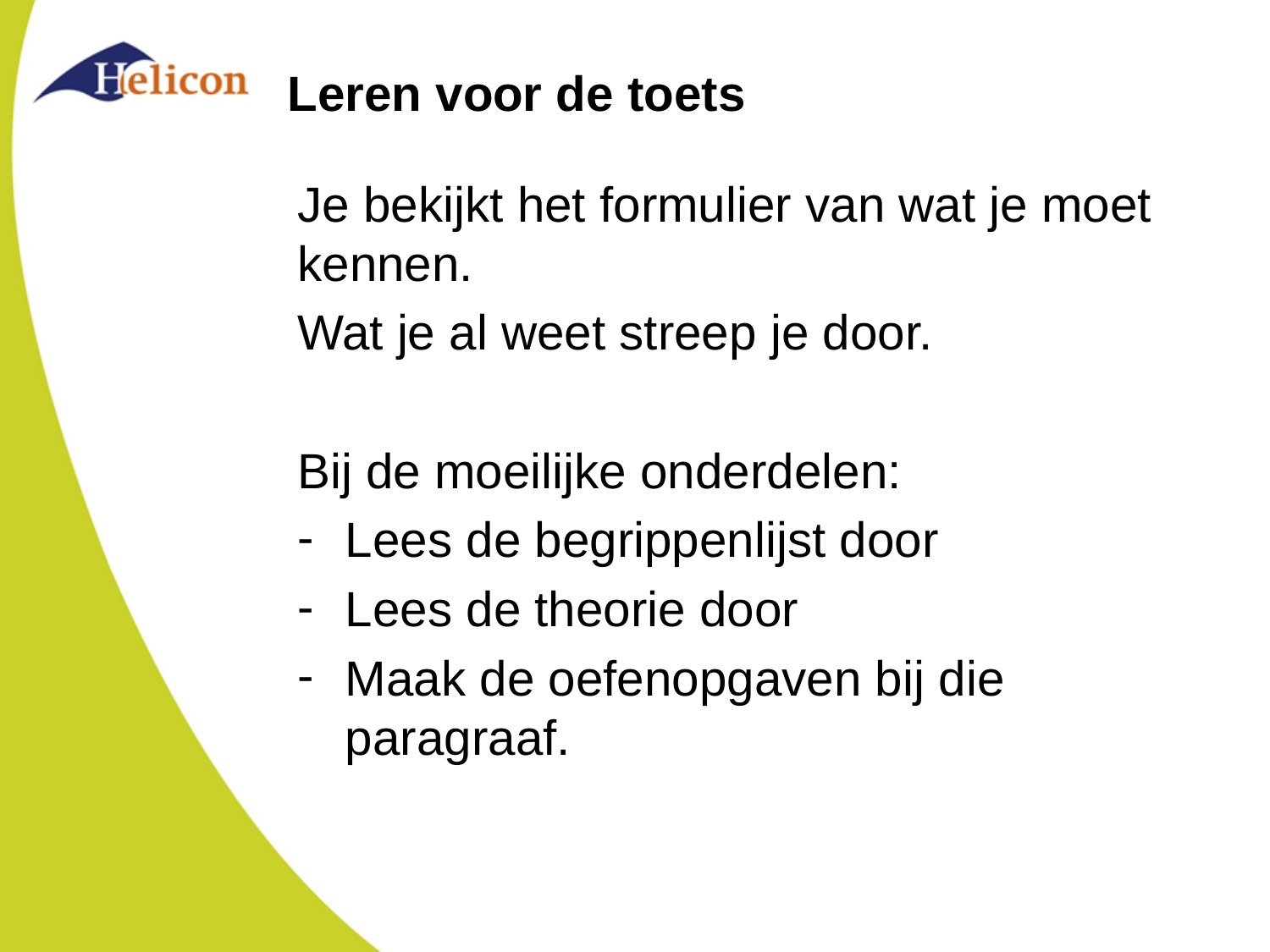

# Leren voor de toets
Je bekijkt het formulier van wat je moet kennen.
Wat je al weet streep je door.

Bij de moeilijke onderdelen:
Lees de begrippenlijst door
Lees de theorie door
Maak de oefenopgaven bij die paragraaf.